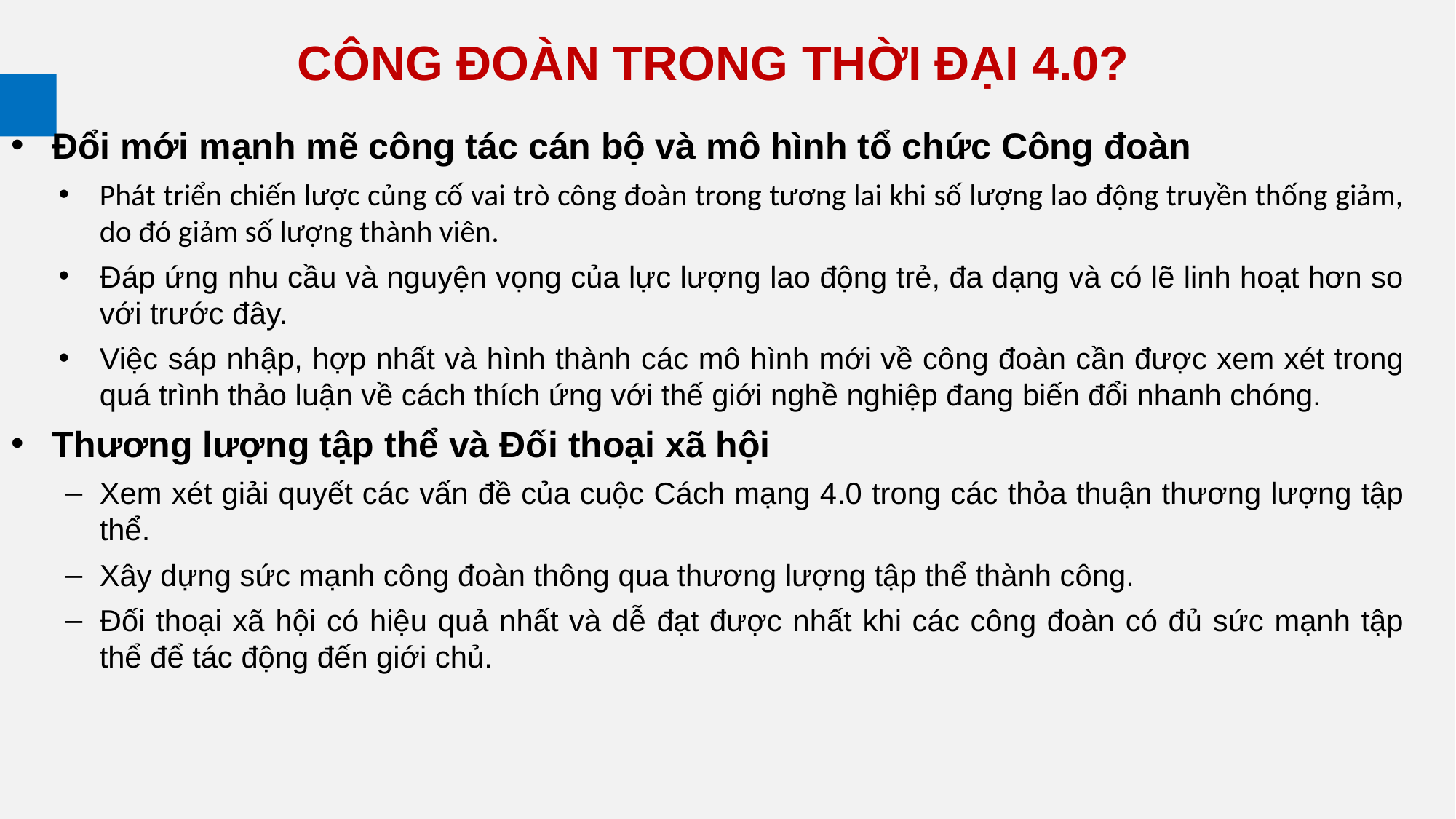

# CÔNG ĐOÀN TRONG THỜI ĐẠI 4.0?

Đổi mới mạnh mẽ công tác cán bộ và mô hình tổ chức Công đoàn
Phát triển chiến lược củng cố vai trò công đoàn trong tương lai khi số lượng lao động truyền thống giảm, do đó giảm số lượng thành viên.
Đáp ứng nhu cầu và nguyện vọng của lực lượng lao động trẻ, đa dạng và có lẽ linh hoạt hơn so với trước đây.
Việc sáp nhập, hợp nhất và hình thành các mô hình mới về công đoàn cần được xem xét trong quá trình thảo luận về cách thích ứng với thế giới nghề nghiệp đang biến đổi nhanh chóng.
Thương lượng tập thể và Đối thoại xã hội
Xem xét giải quyết các vấn đề của cuộc Cách mạng 4.0 trong các thỏa thuận thương lượng tập thể.
Xây dựng sức mạnh công đoàn thông qua thương lượng tập thể thành công.
Đối thoại xã hội có hiệu quả nhất và dễ đạt được nhất khi các công đoàn có đủ sức mạnh tập thể để tác động đến giới chủ.